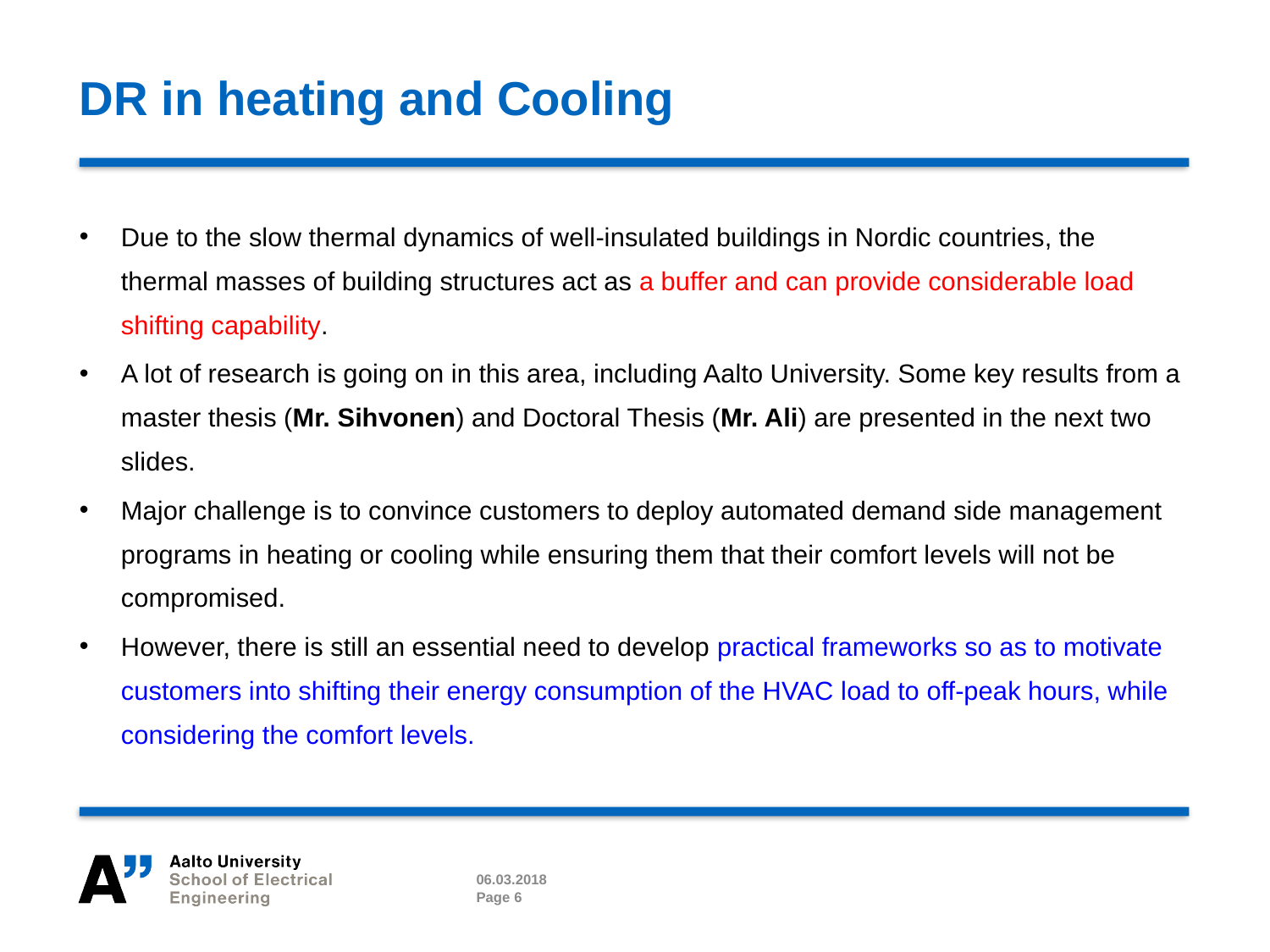

# DR in heating and Cooling
Due to the slow thermal dynamics of well-insulated buildings in Nordic countries, the thermal masses of building structures act as a buffer and can provide considerable load shifting capability.
A lot of research is going on in this area, including Aalto University. Some key results from a master thesis (Mr. Sihvonen) and Doctoral Thesis (Mr. Ali) are presented in the next two slides.
Major challenge is to convince customers to deploy automated demand side management programs in heating or cooling while ensuring them that their comfort levels will not be compromised.
However, there is still an essential need to develop practical frameworks so as to motivate customers into shifting their energy consumption of the HVAC load to off-peak hours, while considering the comfort levels.

06.03.2018
Page 6